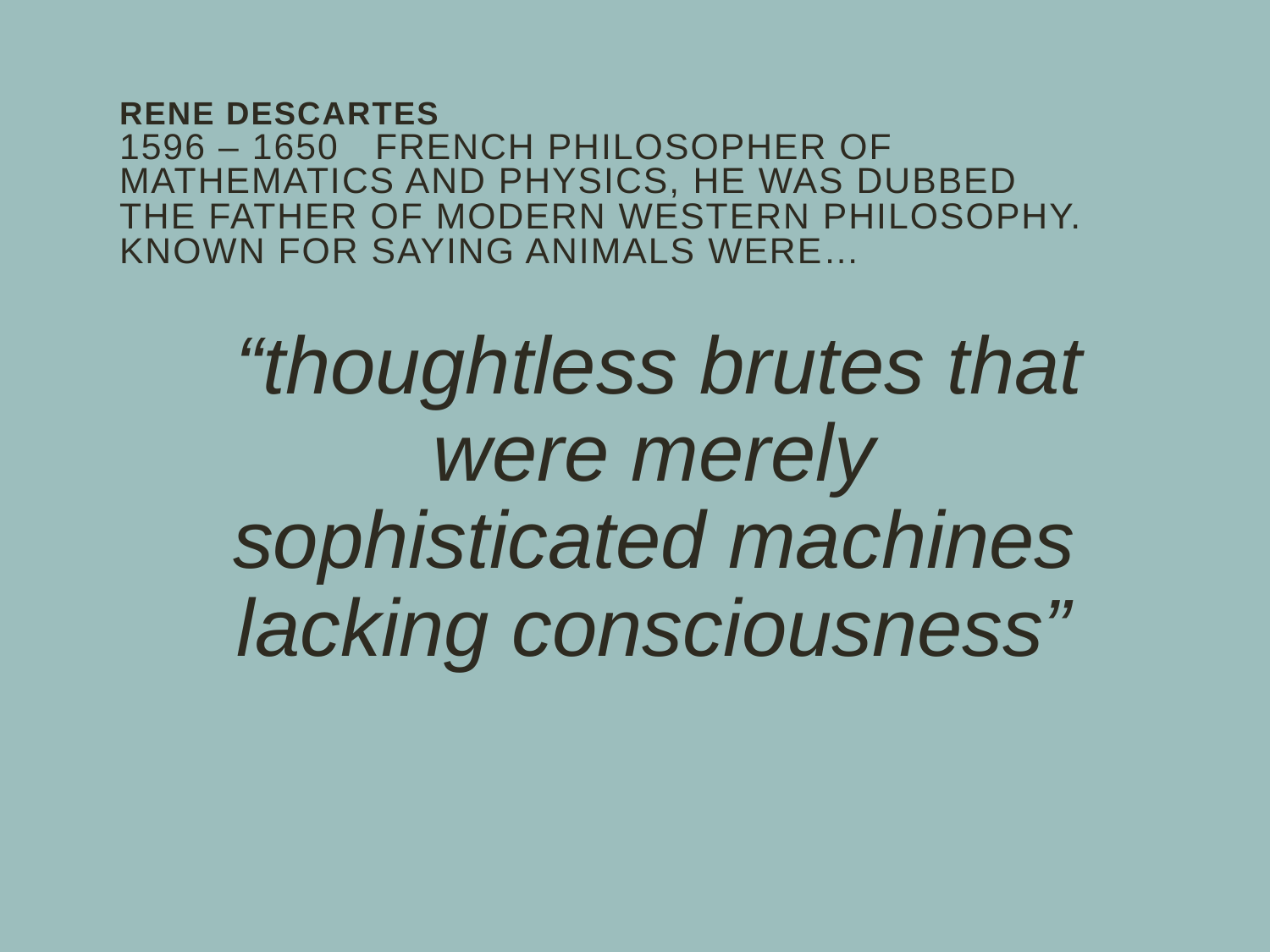

# Rene Descartes 1596 – 1650   French philosopher of Mathematics and physics, he was dubbed the father of modern western philosophy. Known for saying animals were…
“thoughtless brutes that were merely sophisticated machines lacking consciousness”